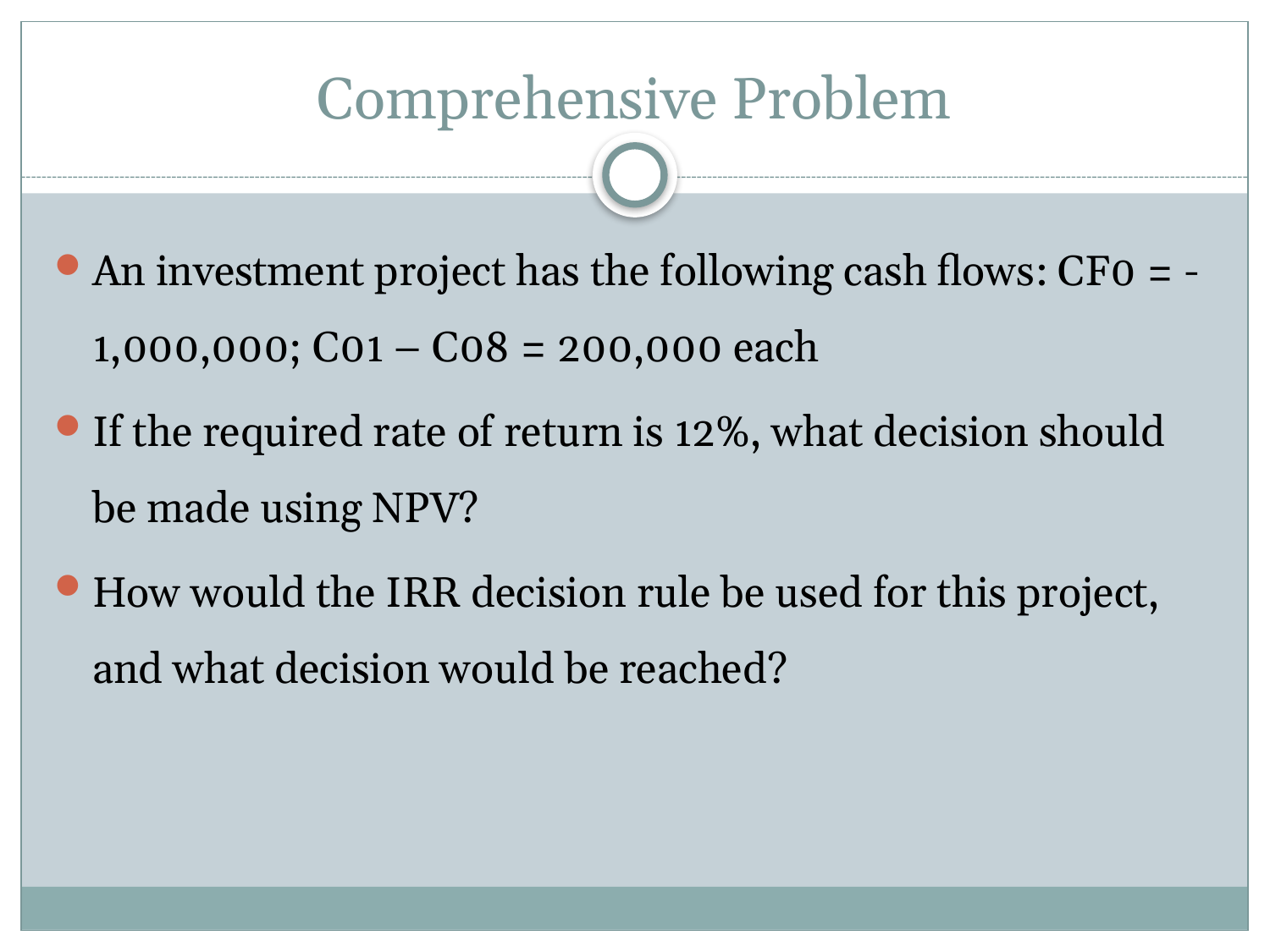

# Comprehensive Problem
An investment project has the following cash flows: CF0 = -1,000,000; C01 – C08 = 200,000 each
If the required rate of return is 12%, what decision should be made using NPV?
How would the IRR decision rule be used for this project, and what decision would be reached?